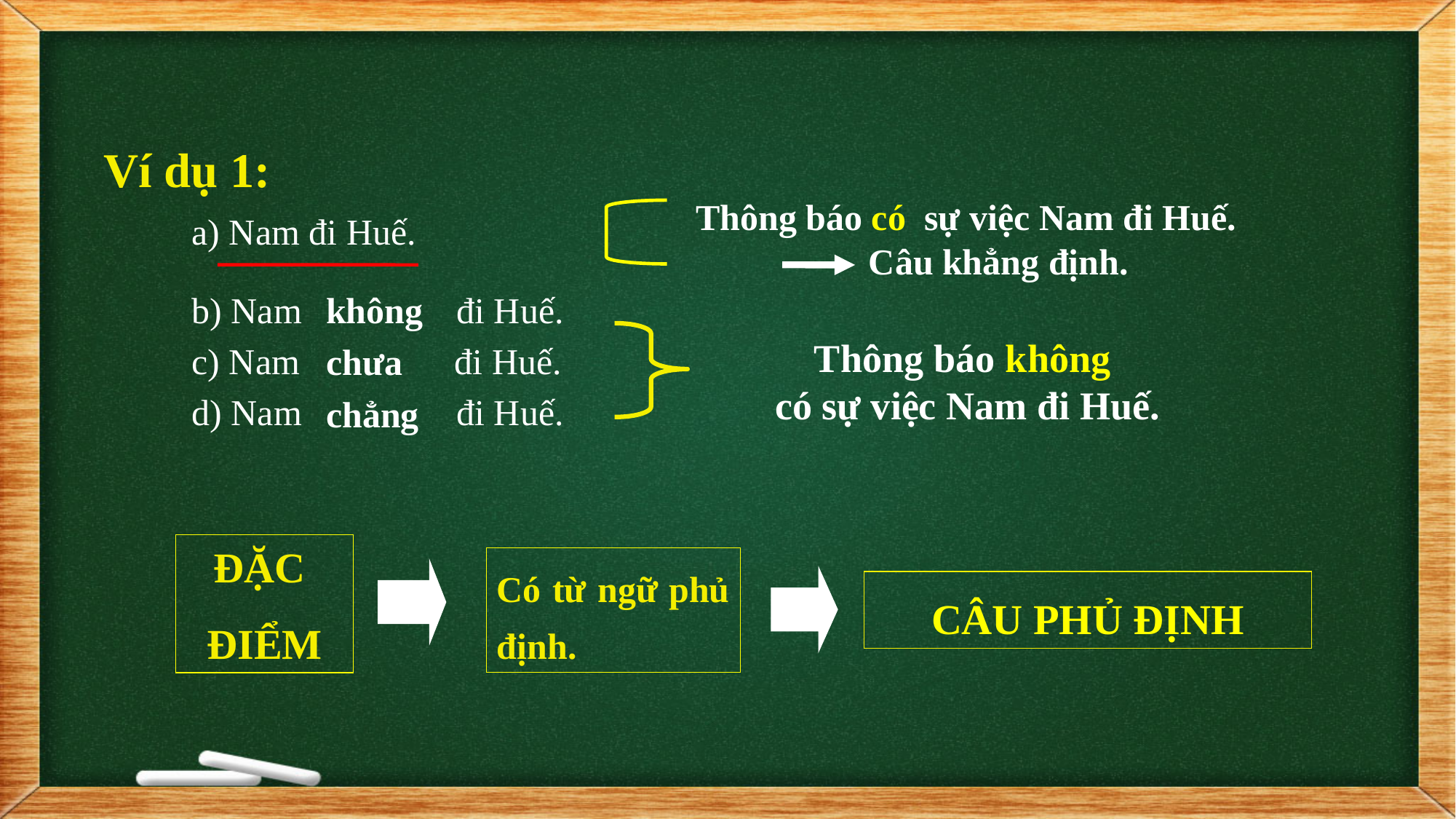

Ví dụ 1:
Thông báo có  sự việc Nam đi Huế.

a) Nam đi Huế.

b) Nam                 đi Huế.
c) Nam                 đi Huế.
d) Nam                 đi Huế.

Câu khẳng định.

không

Thông báo không
có sự việc Nam đi Huế.
chưa
chẳng
ĐẶC
ĐIỂM
Có từ ngữ phủ định.

CÂU PHỦ ĐỊNH